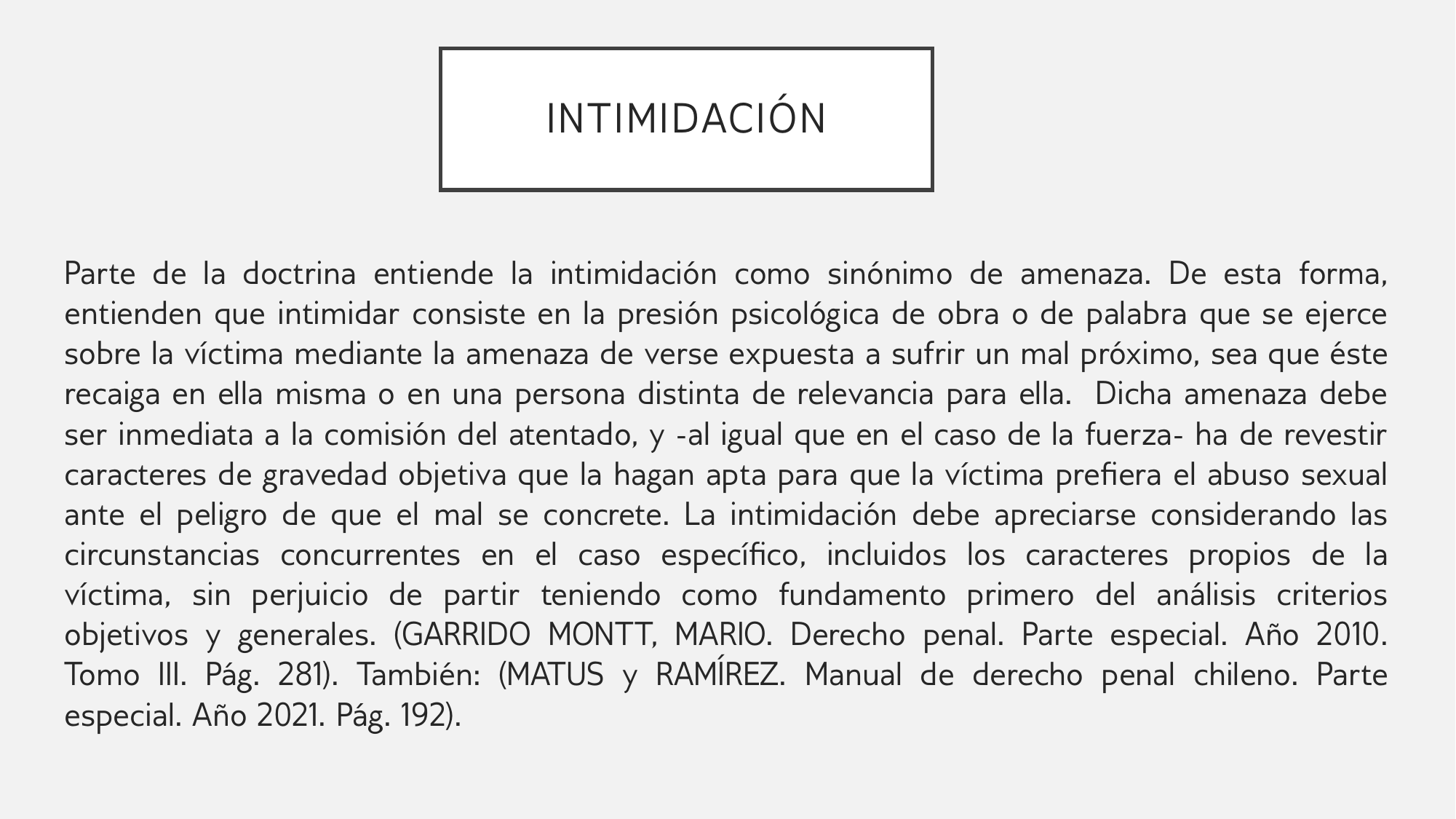

# INTIMIDACIÓN
Parte de la doctrina entiende la intimidación como sinónimo de amenaza. De esta forma, entienden que intimidar consiste en la presión psicológica de obra o de palabra que se ejerce sobre la víctima mediante la amenaza de verse expuesta a sufrir un mal próximo, sea que éste recaiga en ella misma o en una persona distinta de relevancia para ella.  Dicha amenaza debe ser inmediata a la comisión del atentado, y -al igual que en el caso de la fuerza- ha de revestir caracteres de gravedad objetiva que la hagan apta para que la víctima prefiera el abuso sexual ante el peligro de que el mal se concrete. La intimidación debe apreciarse considerando las circunstancias concurrentes en el caso específico, incluidos los caracteres propios de la víctima, sin perjuicio de partir teniendo como fundamento primero del análisis criterios objetivos y generales. (GARRIDO MONTT, MARIO. Derecho penal. Parte especial. Año 2010. Tomo III. Pág. 281). También: (MATUS y RAMÍREZ. Manual de derecho penal chileno. Parte especial. Año 2021. Pág. 192).